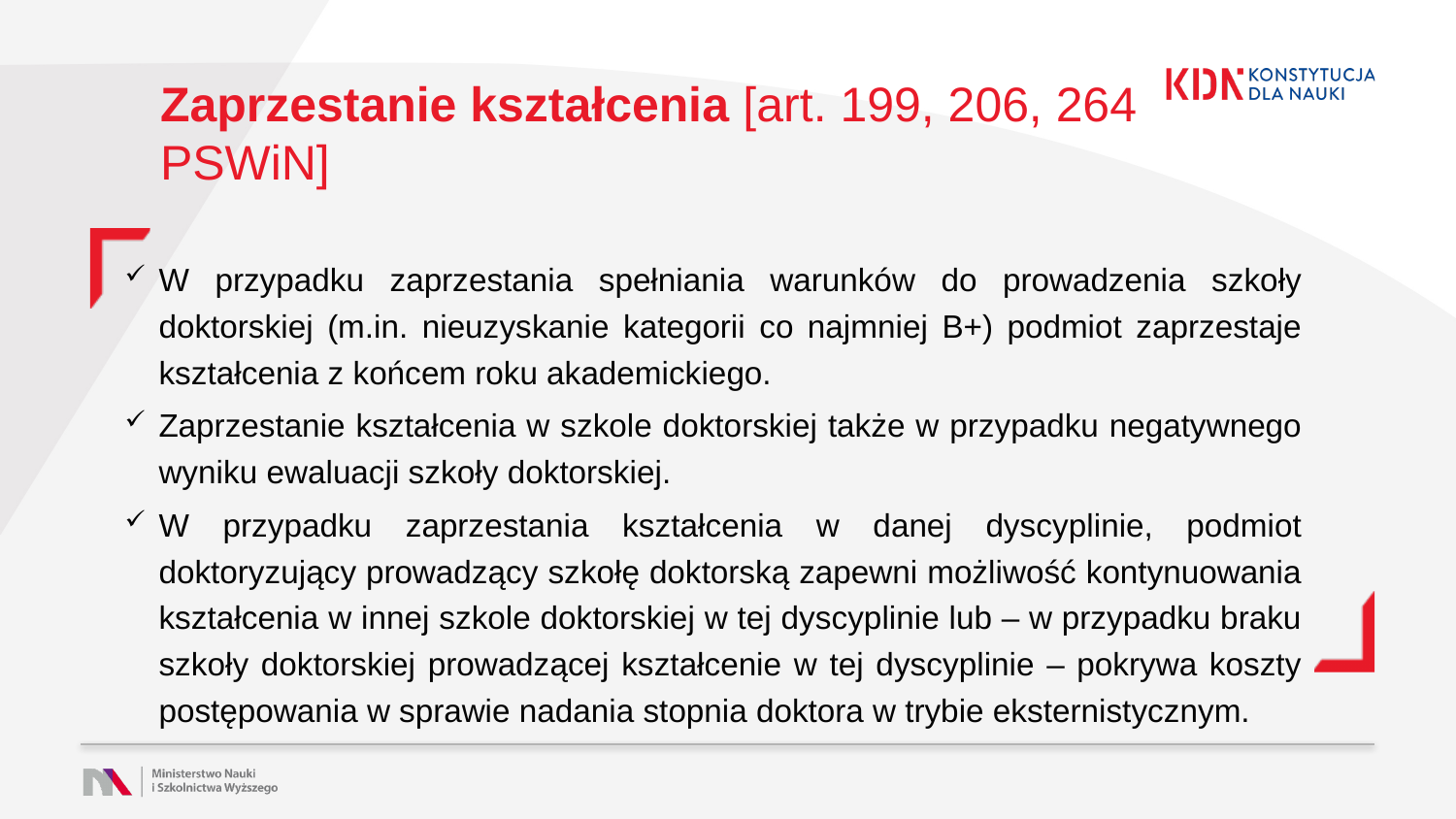

# Zaprzestanie kształcenia [art. 199, 206, 264 PSWiN]
W przypadku zaprzestania spełniania warunków do prowadzenia szkoły doktorskiej (m.in. nieuzyskanie kategorii co najmniej B+) podmiot zaprzestaje kształcenia z końcem roku akademickiego.
Zaprzestanie kształcenia w szkole doktorskiej także w przypadku negatywnego wyniku ewaluacji szkoły doktorskiej.
W przypadku zaprzestania kształcenia w danej dyscyplinie, podmiot doktoryzujący prowadzący szkołę doktorską zapewni możliwość kontynuowania kształcenia w innej szkole doktorskiej w tej dyscyplinie lub – w przypadku braku szkoły doktorskiej prowadzącej kształcenie w tej dyscyplinie – pokrywa koszty postępowania w sprawie nadania stopnia doktora w trybie eksternistycznym.